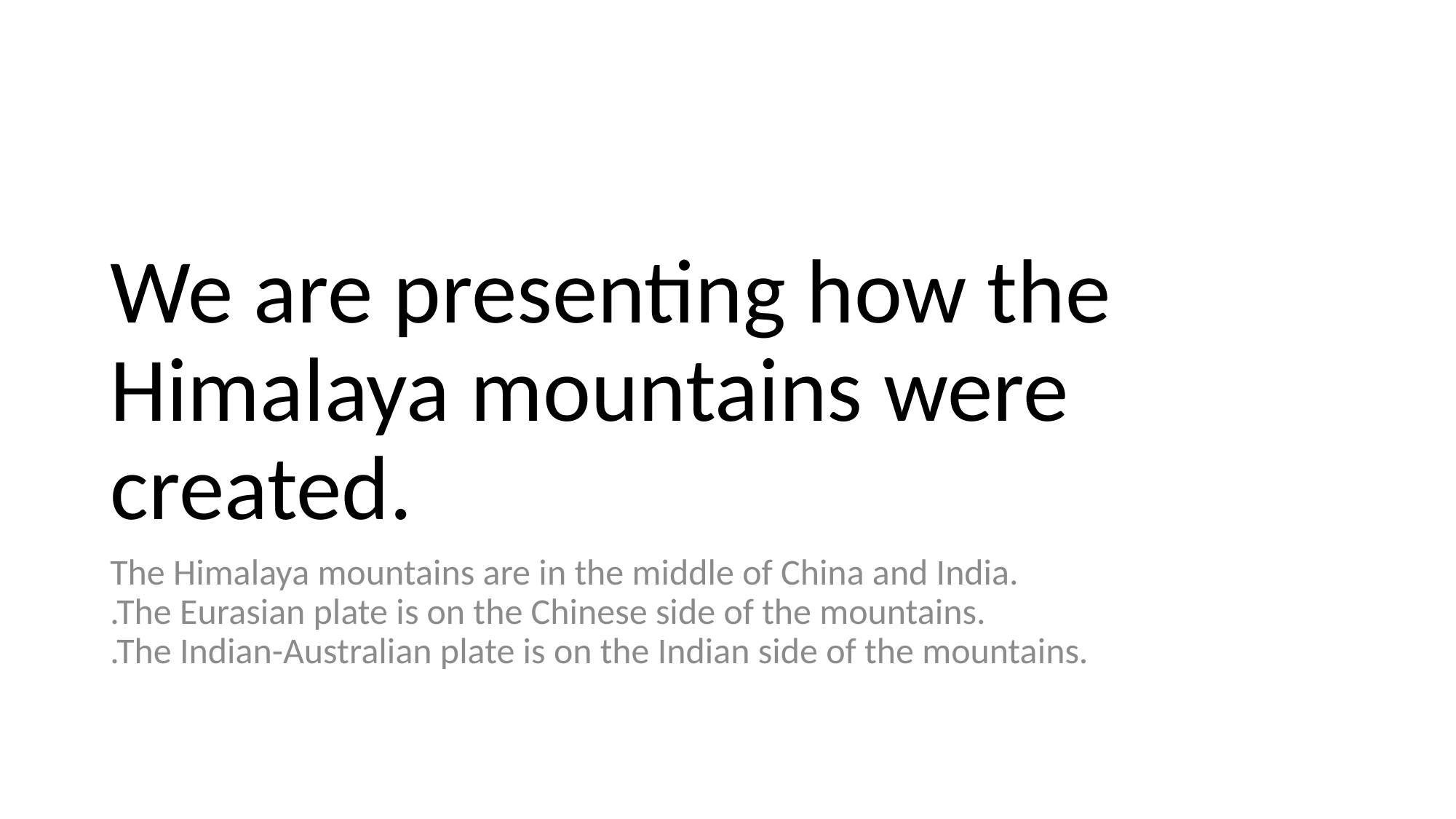

# We are presenting how the Himalaya mountains were created.
The Himalaya mountains are in the middle of China and India.
.The Eurasian plate is on the Chinese side of the mountains.
.The Indian-Australian plate is on the Indian side of the mountains.